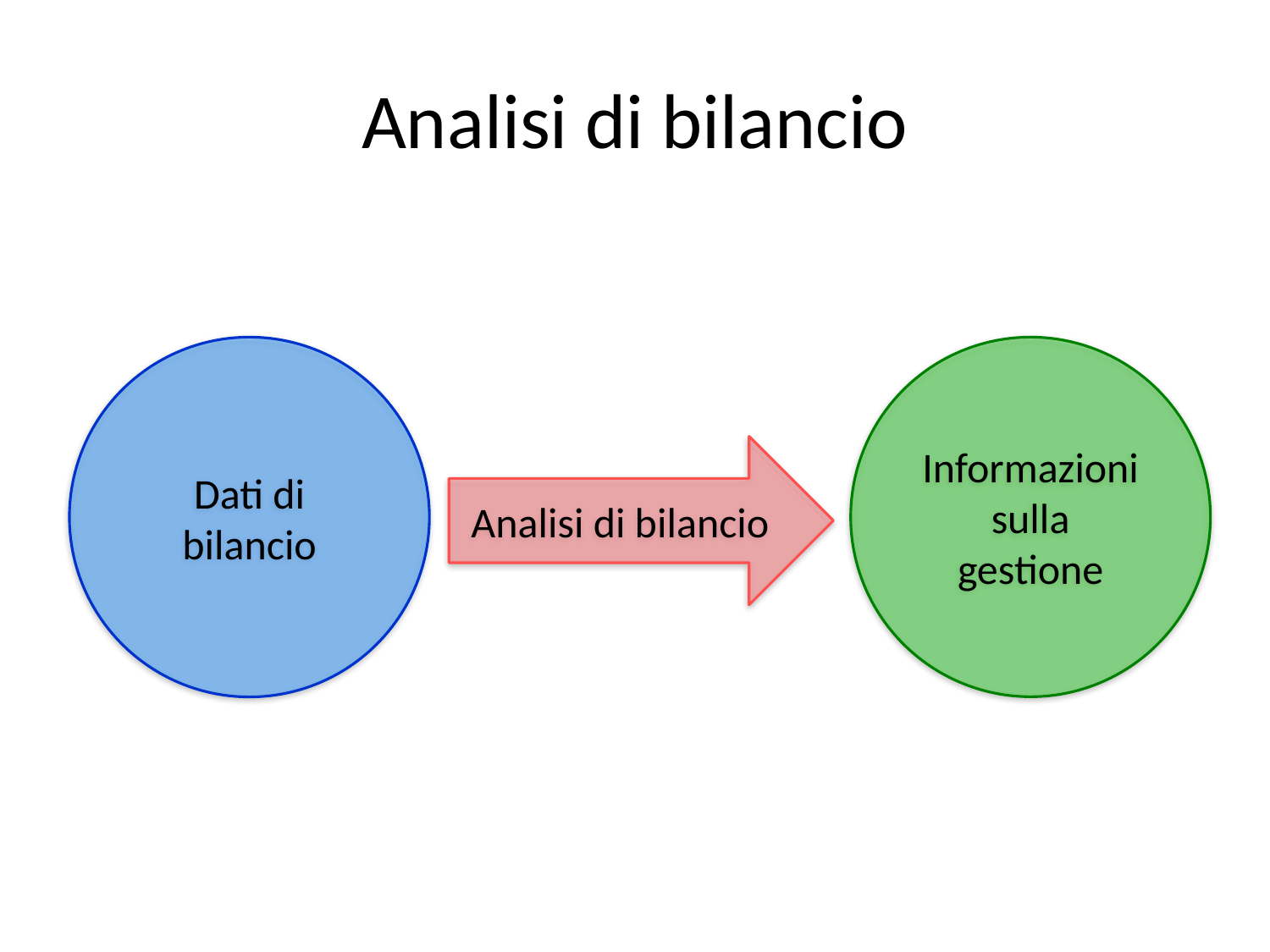

# Analisi di bilancio
Dati di bilancio
Informazioni sulla gestione
Analisi di bilancio